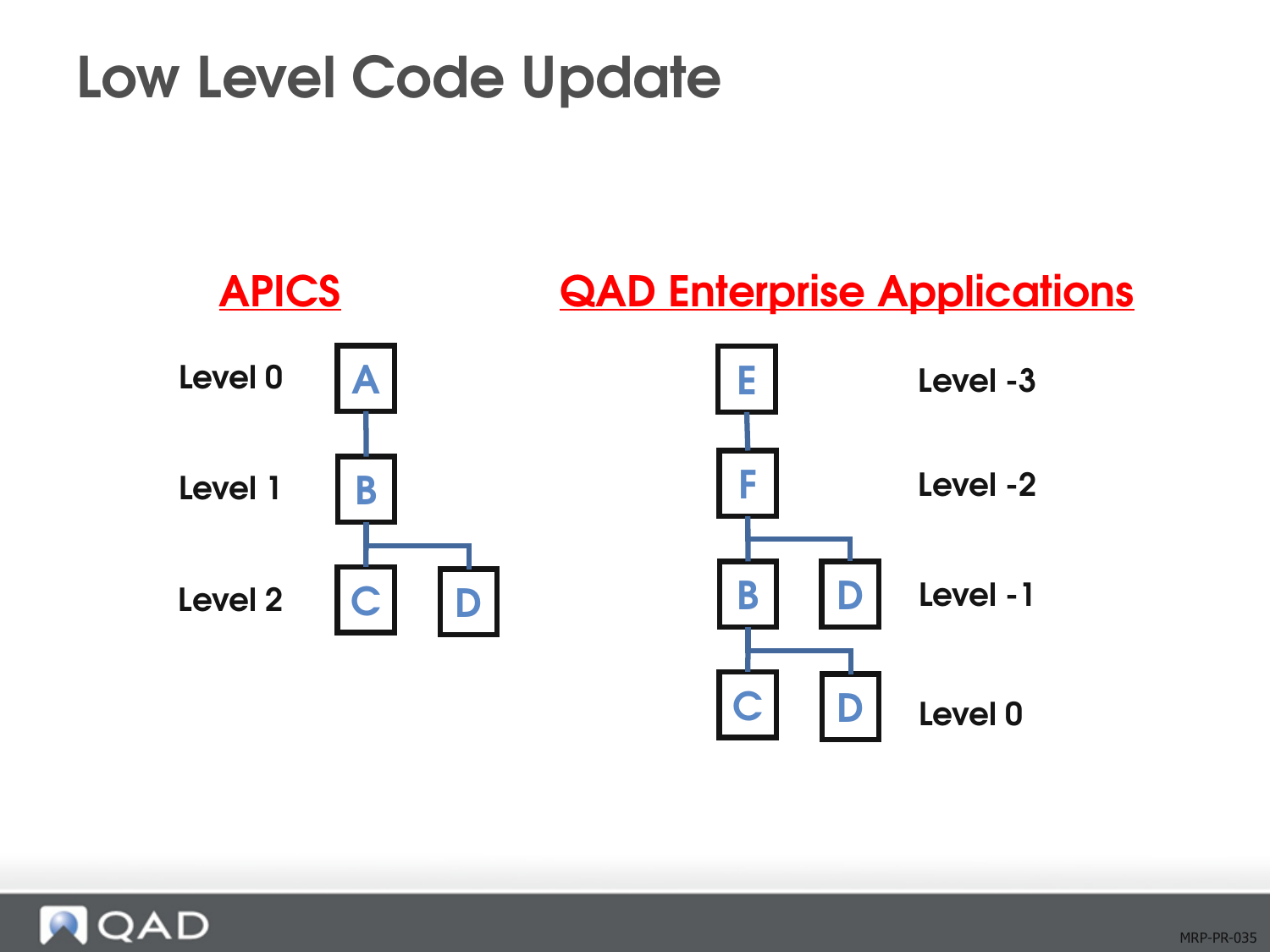

# Low Level Code Update
APICS
QAD Enterprise Applications
A
E
Level 0
Level -3
F
B
Level -2
Level 1
B
D
C
Level -1
D
Level 2
C
D
Level 0
MRP-PR-035